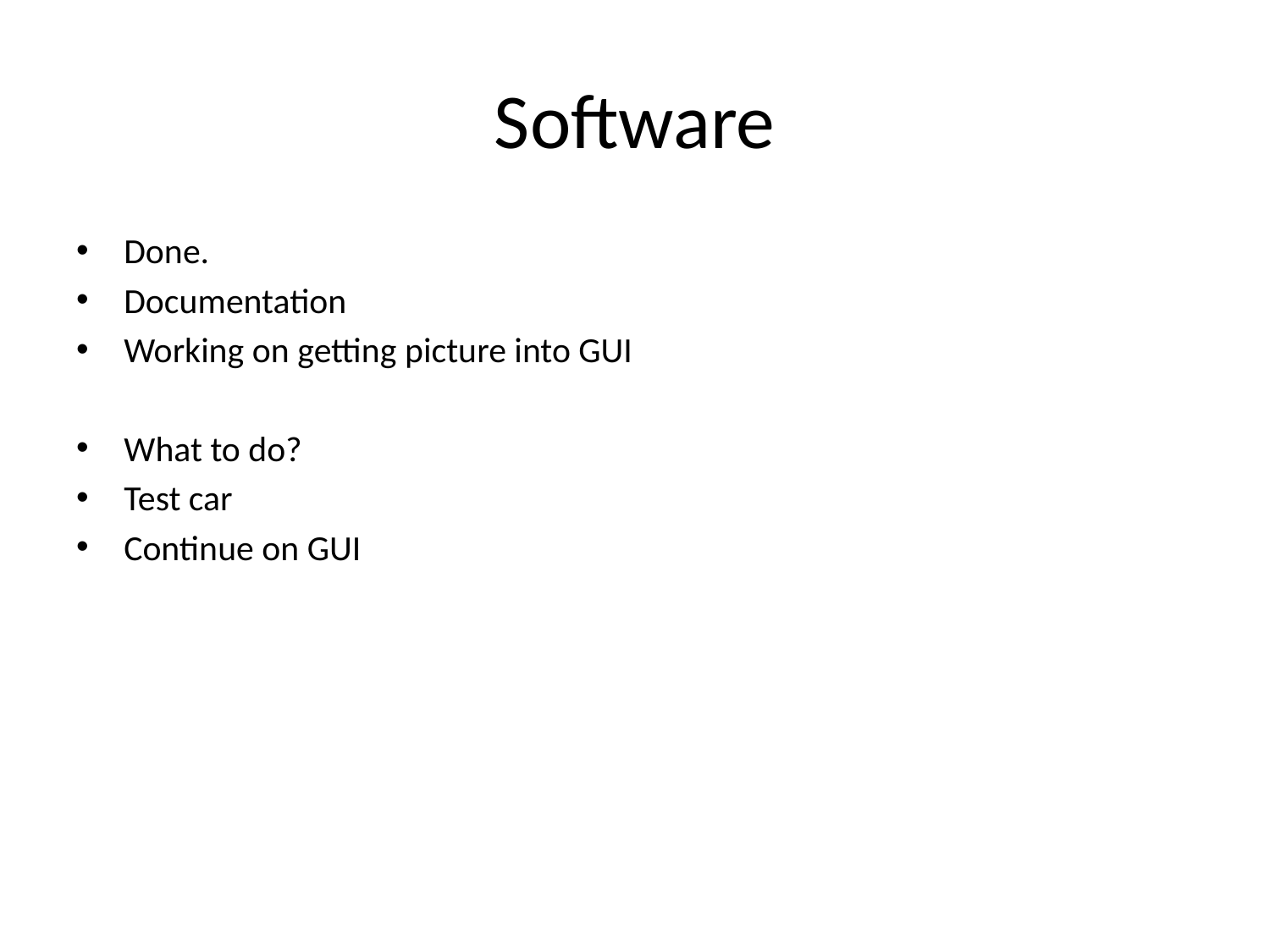

# Software
Done.
Documentation
Working on getting picture into GUI

What to do?
Test car
Continue on GUI